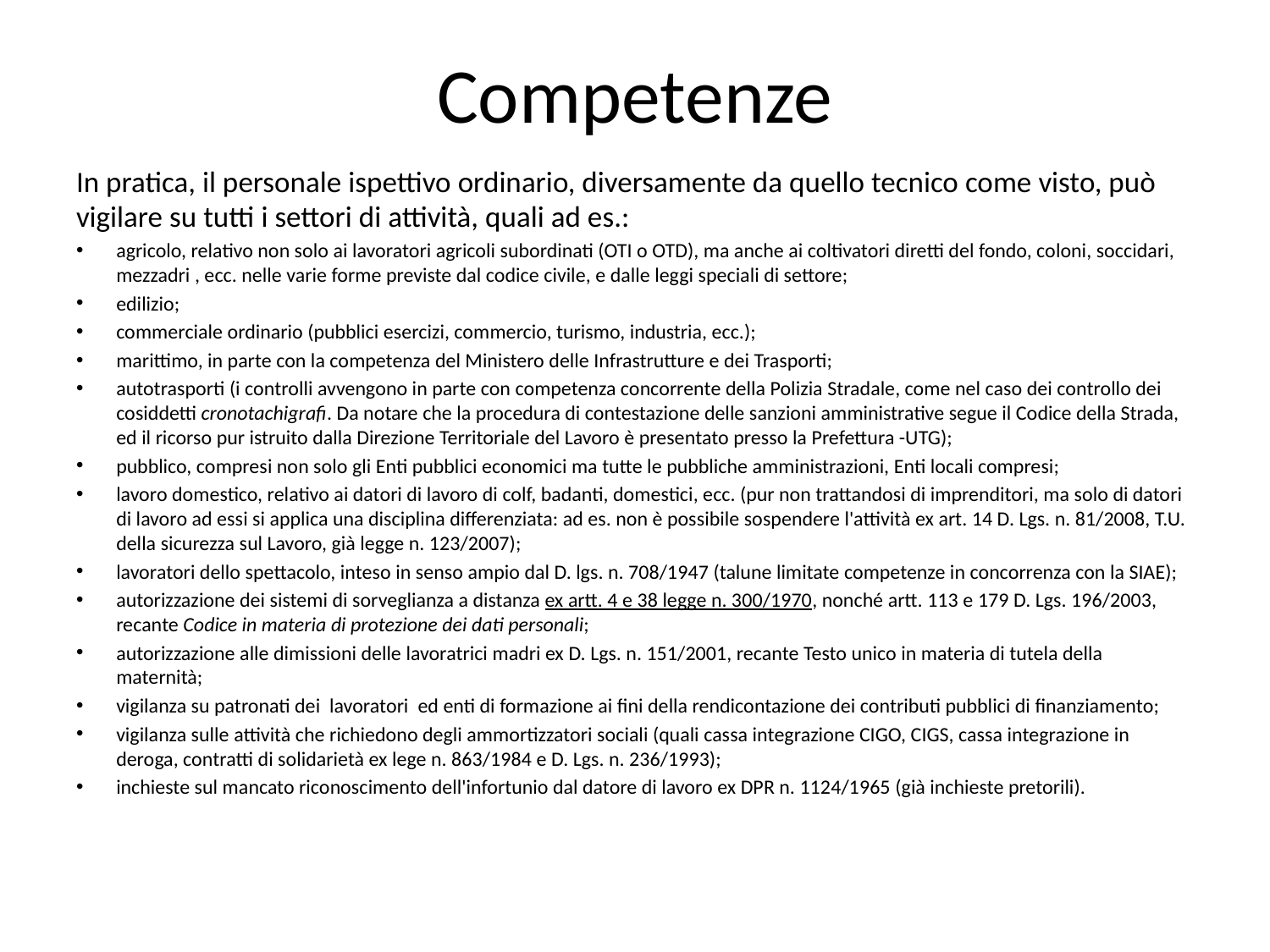

# Competenze
In pratica, il personale ispettivo ordinario, diversamente da quello tecnico come visto, può vigilare su tutti i settori di attività, quali ad es.:
agricolo, relativo non solo ai lavoratori agricoli subordinati (OTI o OTD), ma anche ai coltivatori diretti del fondo, coloni, soccidari, mezzadri , ecc. nelle varie forme previste dal codice civile, e dalle leggi speciali di settore;
edilizio;
commerciale ordinario (pubblici esercizi, commercio, turismo, industria, ecc.);
marittimo, in parte con la competenza del Ministero delle Infrastrutture e dei Trasporti;
autotrasporti (i controlli avvengono in parte con competenza concorrente della Polizia Stradale, come nel caso dei controllo dei cosiddetti cronotachigrafi. Da notare che la procedura di contestazione delle sanzioni amministrative segue il Codice della Strada, ed il ricorso pur istruito dalla Direzione Territoriale del Lavoro è presentato presso la Prefettura -UTG);
pubblico, compresi non solo gli Enti pubblici economici ma tutte le pubbliche amministrazioni, Enti locali compresi;
lavoro domestico, relativo ai datori di lavoro di colf, badanti, domestici, ecc. (pur non trattandosi di imprenditori, ma solo di datori di lavoro ad essi si applica una disciplina differenziata: ad es. non è possibile sospendere l'attività ex art. 14 D. Lgs. n. 81/2008, T.U. della sicurezza sul Lavoro, già legge n. 123/2007);
lavoratori dello spettacolo, inteso in senso ampio dal D. lgs. n. 708/1947 (talune limitate competenze in concorrenza con la SIAE);
autorizzazione dei sistemi di sorveglianza a distanza ex artt. 4 e 38 legge n. 300/1970, nonché artt. 113 e 179 D. Lgs. 196/2003, recante Codice in materia di protezione dei dati personali;
autorizzazione alle dimissioni delle lavoratrici madri ex D. Lgs. n. 151/2001, recante Testo unico in materia di tutela della maternità;
vigilanza su patronati dei  lavoratori  ed enti di formazione ai fini della rendicontazione dei contributi pubblici di finanziamento;
vigilanza sulle attività che richiedono degli ammortizzatori sociali (quali cassa integrazione CIGO, CIGS, cassa integrazione in deroga, contratti di solidarietà ex lege n. 863/1984 e D. Lgs. n. 236/1993);
inchieste sul mancato riconoscimento dell'infortunio dal datore di lavoro ex DPR n. 1124/1965 (già inchieste pretorili).